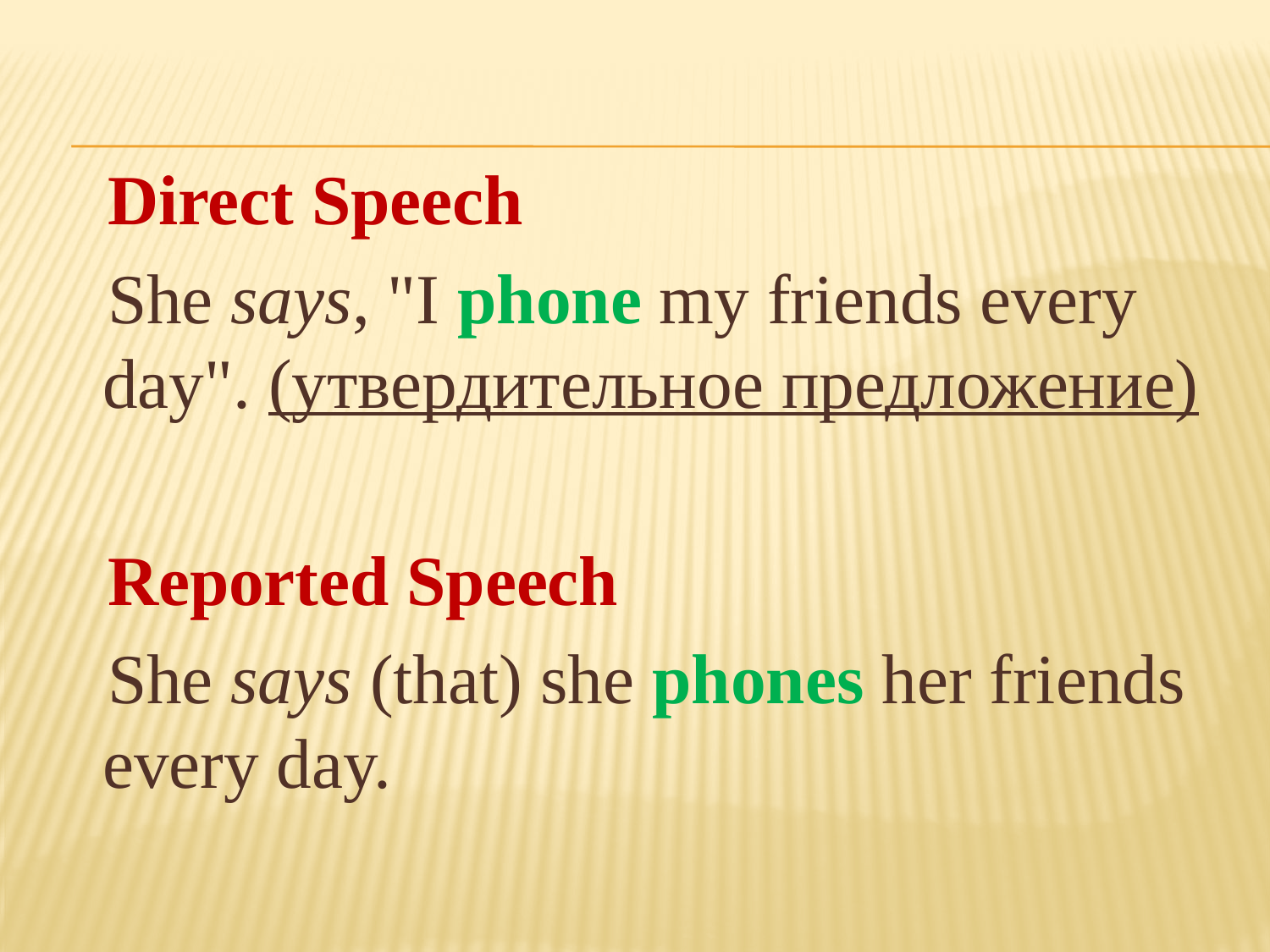

#

   Direct Speech
   She says, "I phone my friends every day". (утвердительное предложение)

   Reported Speech
   She says (that) she phones her friends every day.